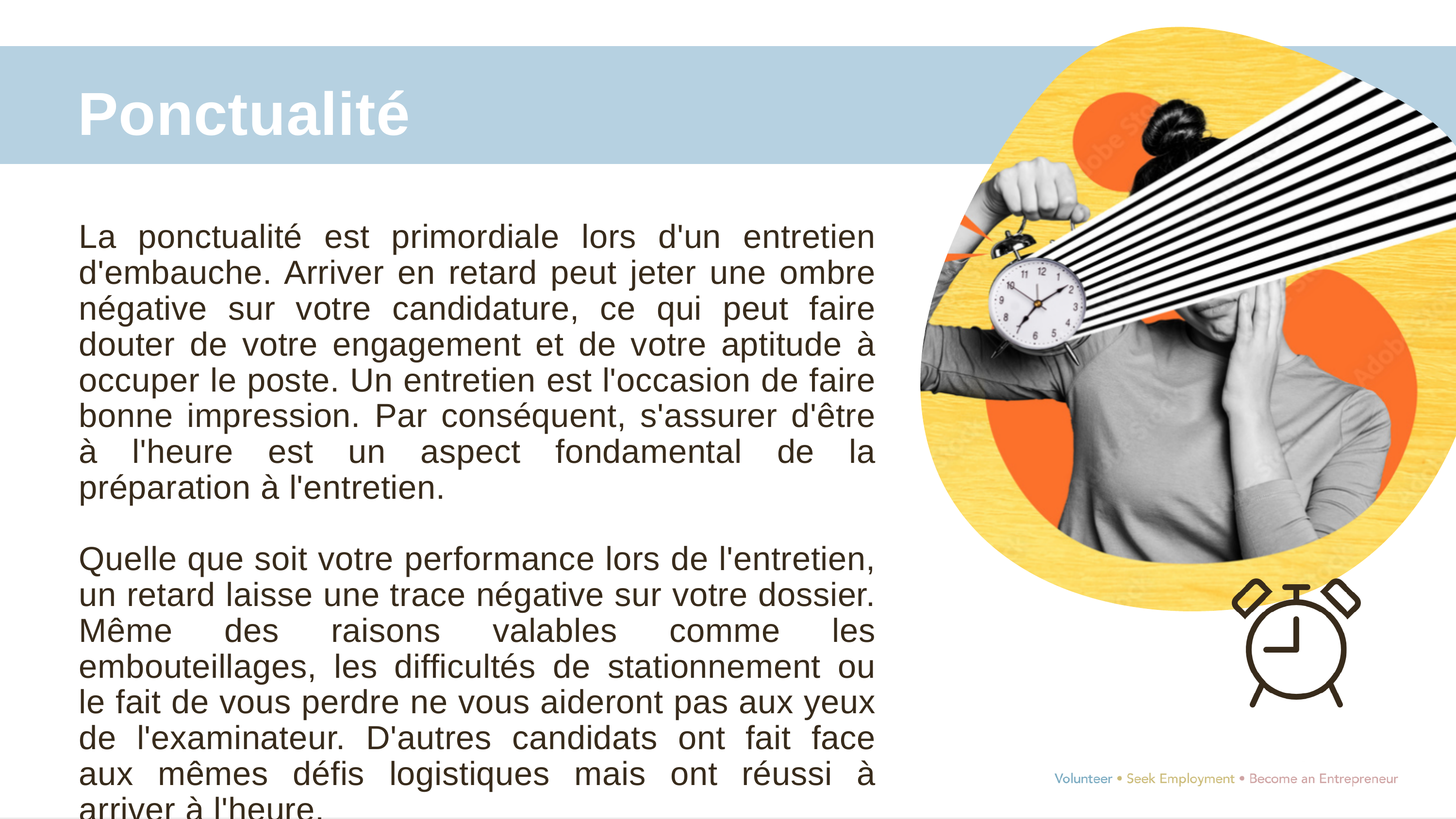

Ponctualité

La ponctualité est primordiale lors d'un entretien d'embauche. Arriver en retard peut jeter une ombre négative sur votre candidature, ce qui peut faire douter de votre engagement et de votre aptitude à occuper le poste. Un entretien est l'occasion de faire bonne impression. Par conséquent, s'assurer d'être à l'heure est un aspect fondamental de la préparation à l'entretien.

Quelle que soit votre performance lors de l'entretien, un retard laisse une trace négative sur votre dossier. Même des raisons valables comme les embouteillages, les difficultés de stationnement ou le fait de vous perdre ne vous aideront pas aux yeux de l'examinateur. D'autres candidats ont fait face aux mêmes défis logistiques mais ont réussi à arriver à l'heure.